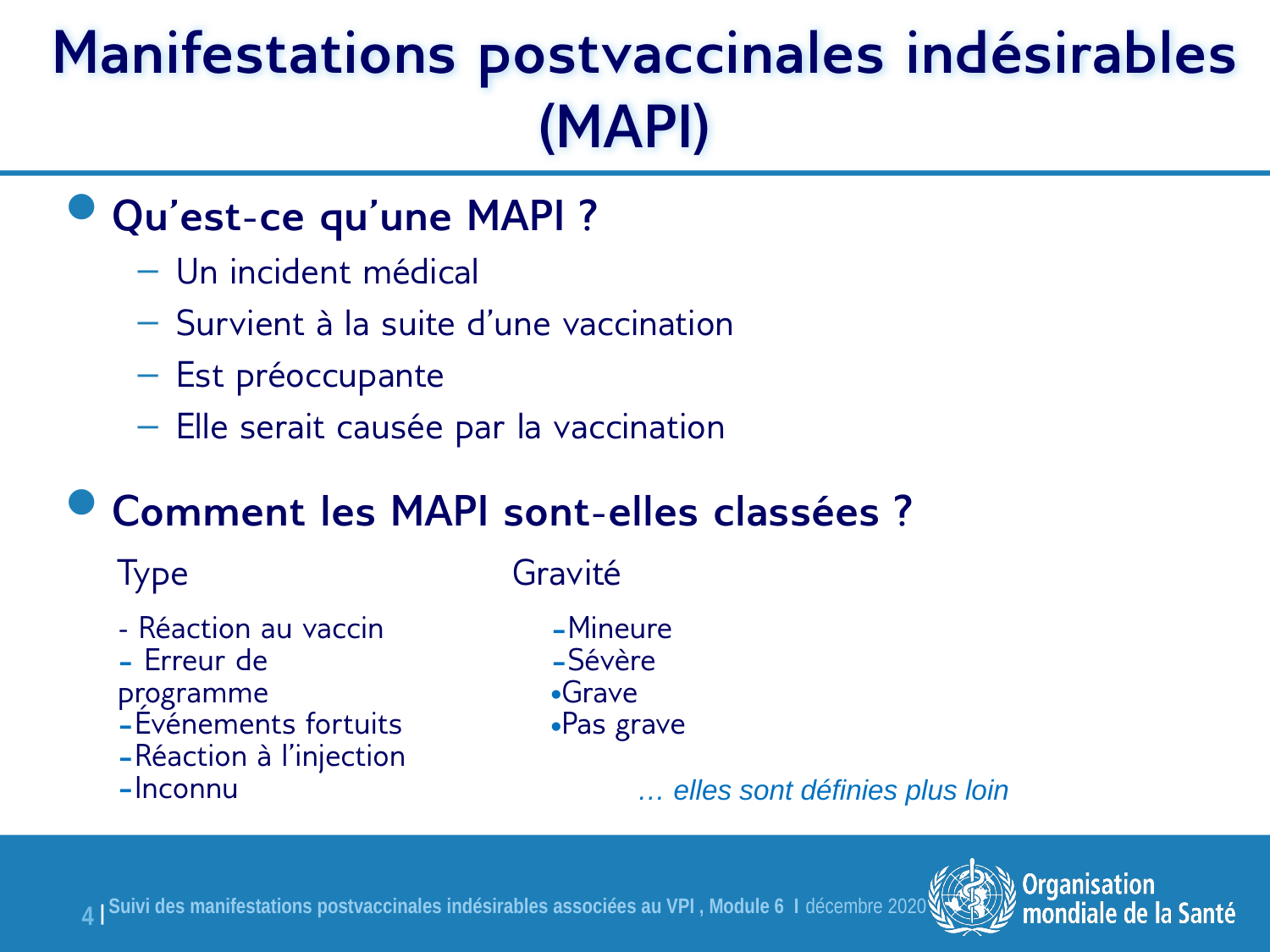

Manifestations postvaccinales indésirables (MAPI)
Qu’est-ce qu’une MAPI ?
Un incident médical
Survient à la suite d’une vaccination
Est préoccupante
Elle serait causée par la vaccination
Comment les MAPI sont-elles classées ?

| Type | Gravité |
| --- | --- |
| - Réaction au vaccin Erreur de programme Événements fortuits Réaction à l’injection Inconnu | Mineure Sévère Grave Pas grave |
… elles sont définies plus loin